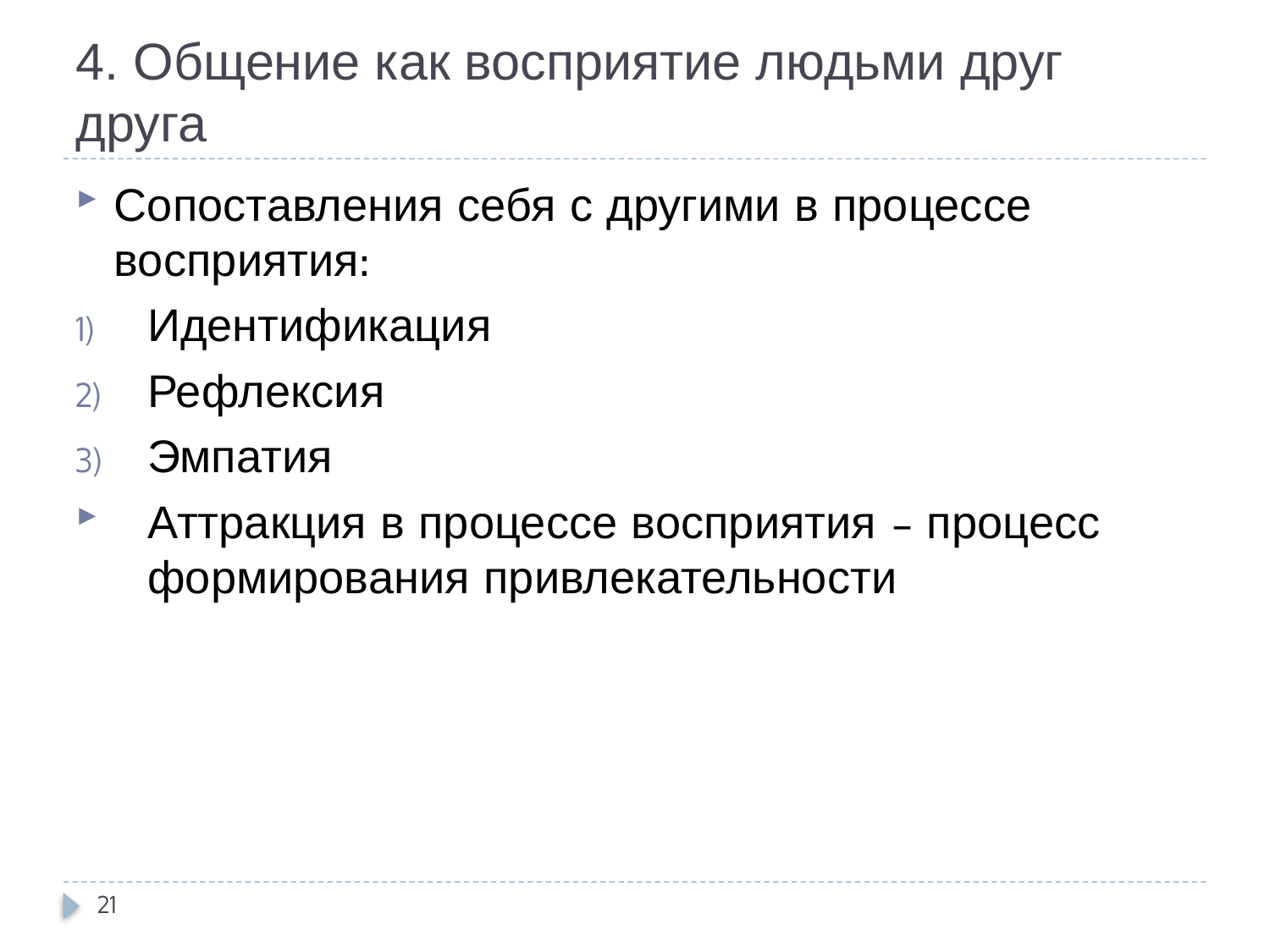

# 4. Общение как восприятие людьми друг друга
Сопоставления себя с другими в процессе восприятия:
Идентификация
Рефлексия
Эмпатия
Аттракция в процессе восприятия – процесс формирования привлекательности
21